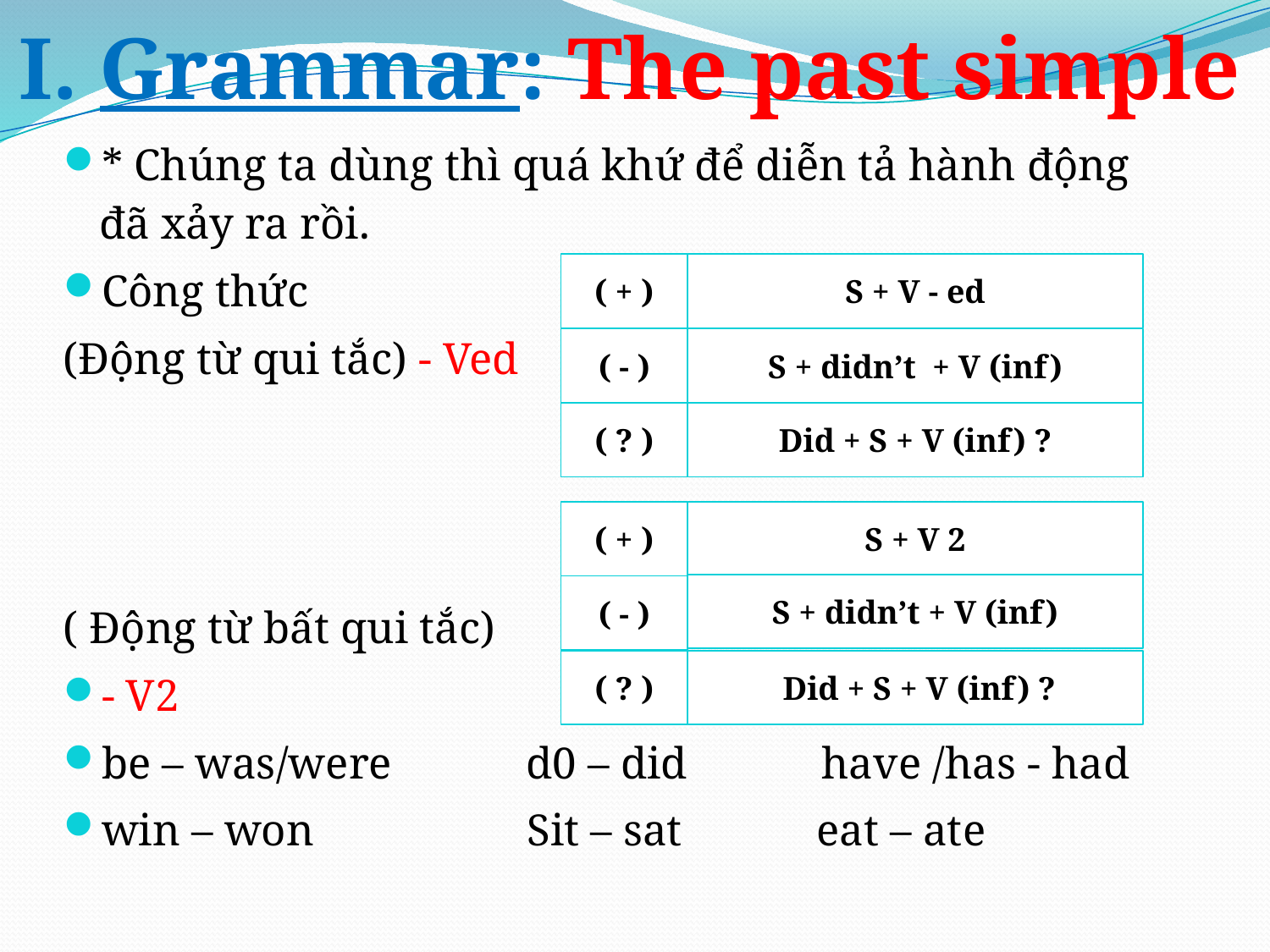

I. Grammar: The past simple
* Chúng ta dùng thì quá khứ để diễn tả hành động đã xảy ra rồi.
Công thức
(Động từ qui tắc) - Ved

( Động từ bất qui tắc)
- V2
be – was/were            d0 – did            have /has - had
win – won                   Sit – sat            eat – ate
( + )
S + V - ed
( - )
S + didn’t  + V (inf)
( ? )
Did + S + V (inf) ?
( + )
S + V 2
S + didn’t + V (inf)
( - )
( ? )
 Did + S + V (inf) ?